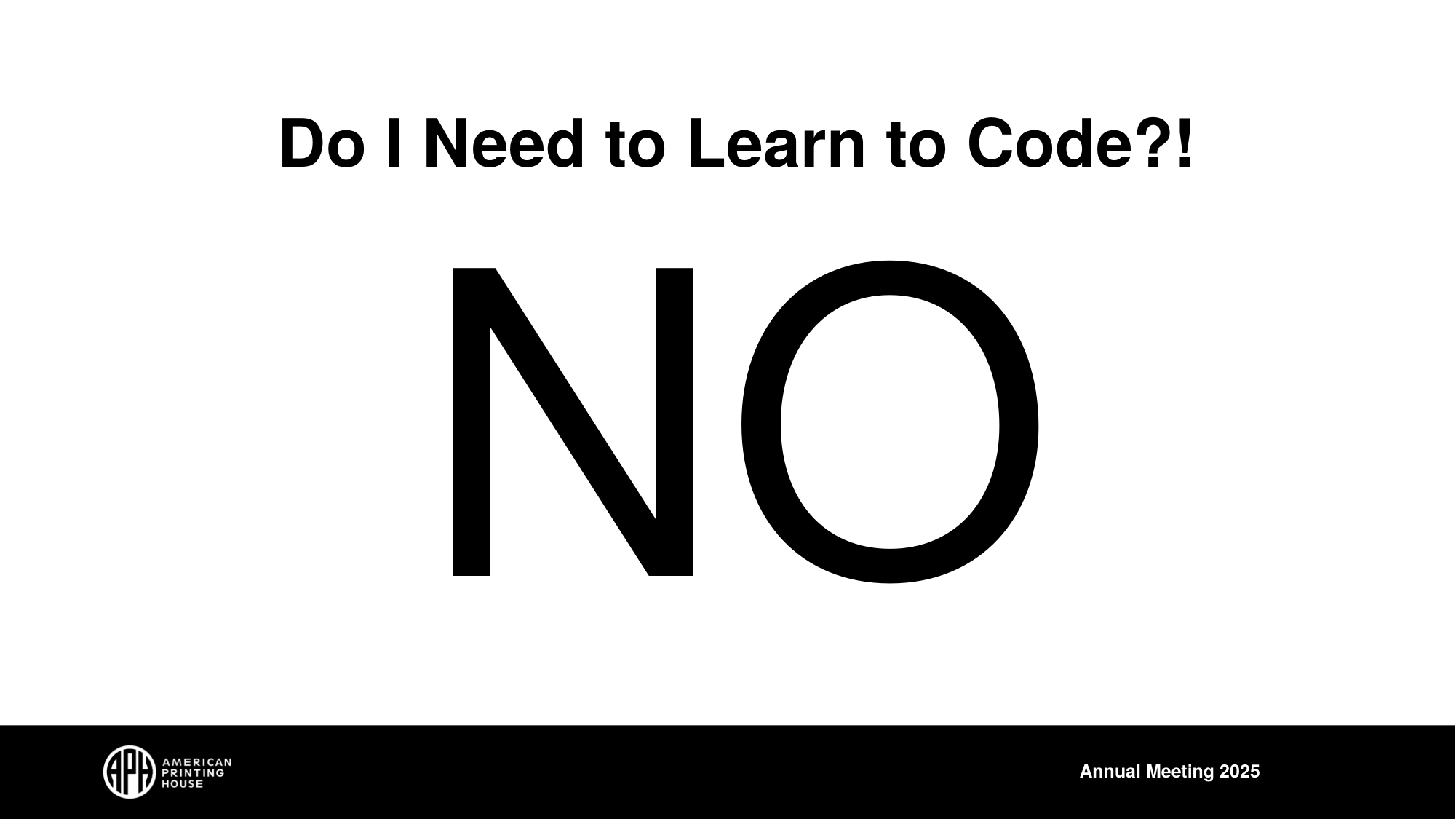

# Do I Need to Learn to Code?!
NO
Annual Meeting 2025